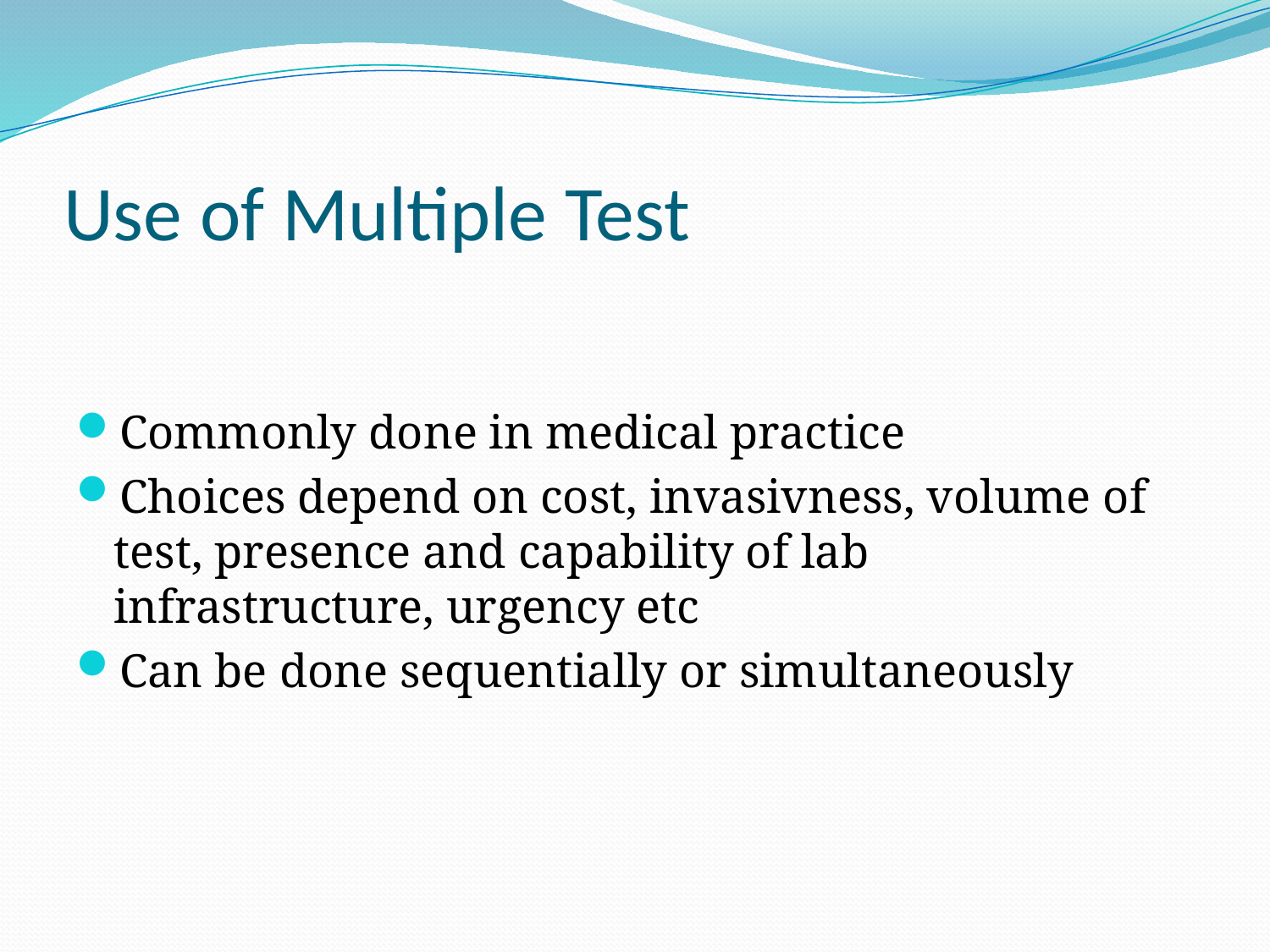

# Use of Multiple Test

Commonly done in medical practice
Choices depend on cost, invasivness, volume of test, presence and capability of lab infrastructure, urgency etc
Can be done sequentially or simultaneously